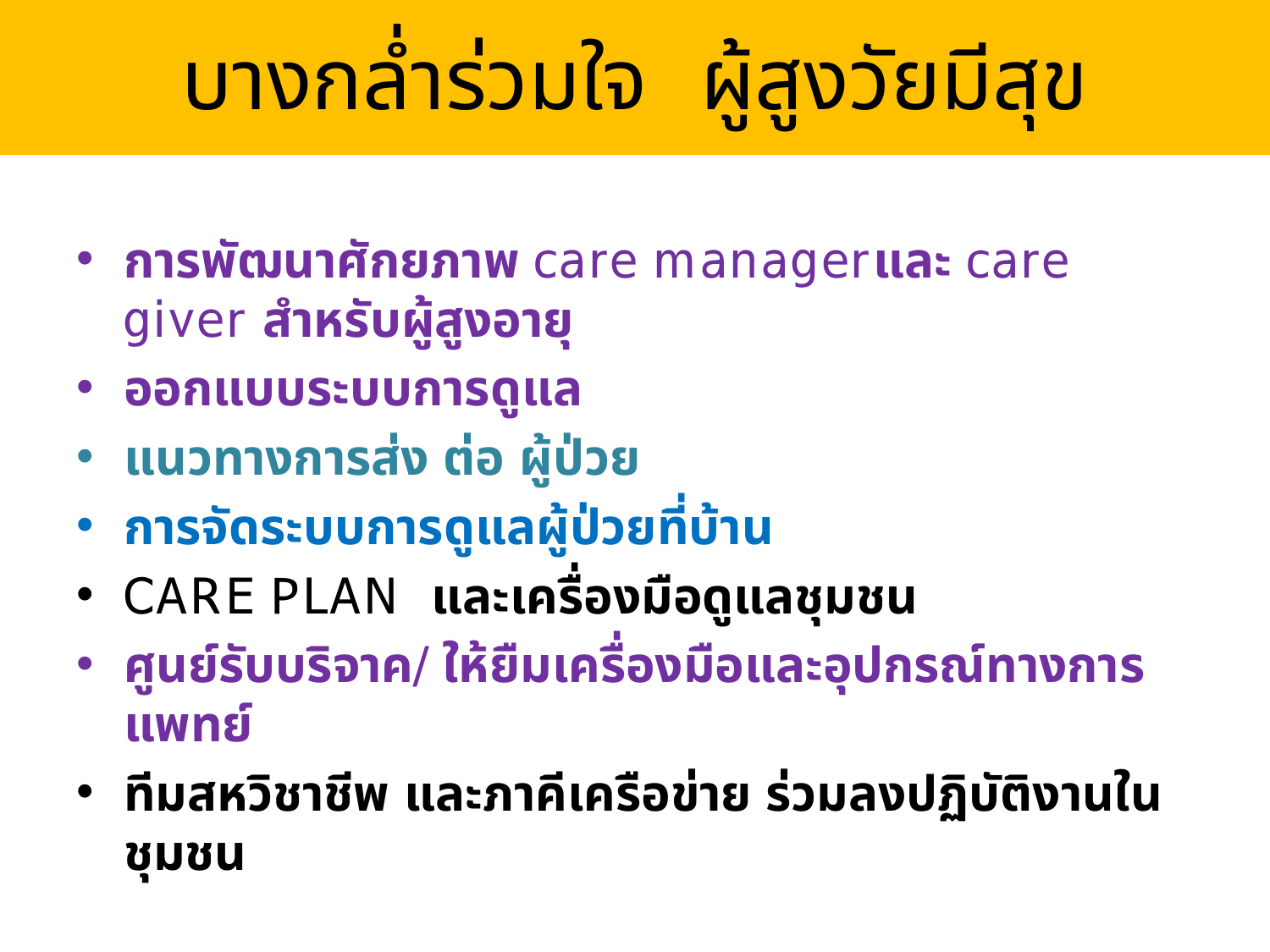

# บางกล่ำร่วมใจ  ผู้สูงวัยมีสุข
การพัฒนาศักยภาพ care managerและ care giver สำหรับผู้สูงอายุ
ออกแบบระบบการดูแล
แนวทางการส่ง ต่อ ผู้ป่วย
การจัดระบบการดูแลผู้ป่วยที่บ้าน
CARE PLAN  และเครื่องมือดูแลชุมชน
ศูนย์รับบริจาค/ให้ยืมเครื่องมือและอุปกรณ์ทางการแพทย์
ทีมสหวิชาชีพ และภาคีเครือข่าย ร่วมลงปฏิบัติงานในชุมชน